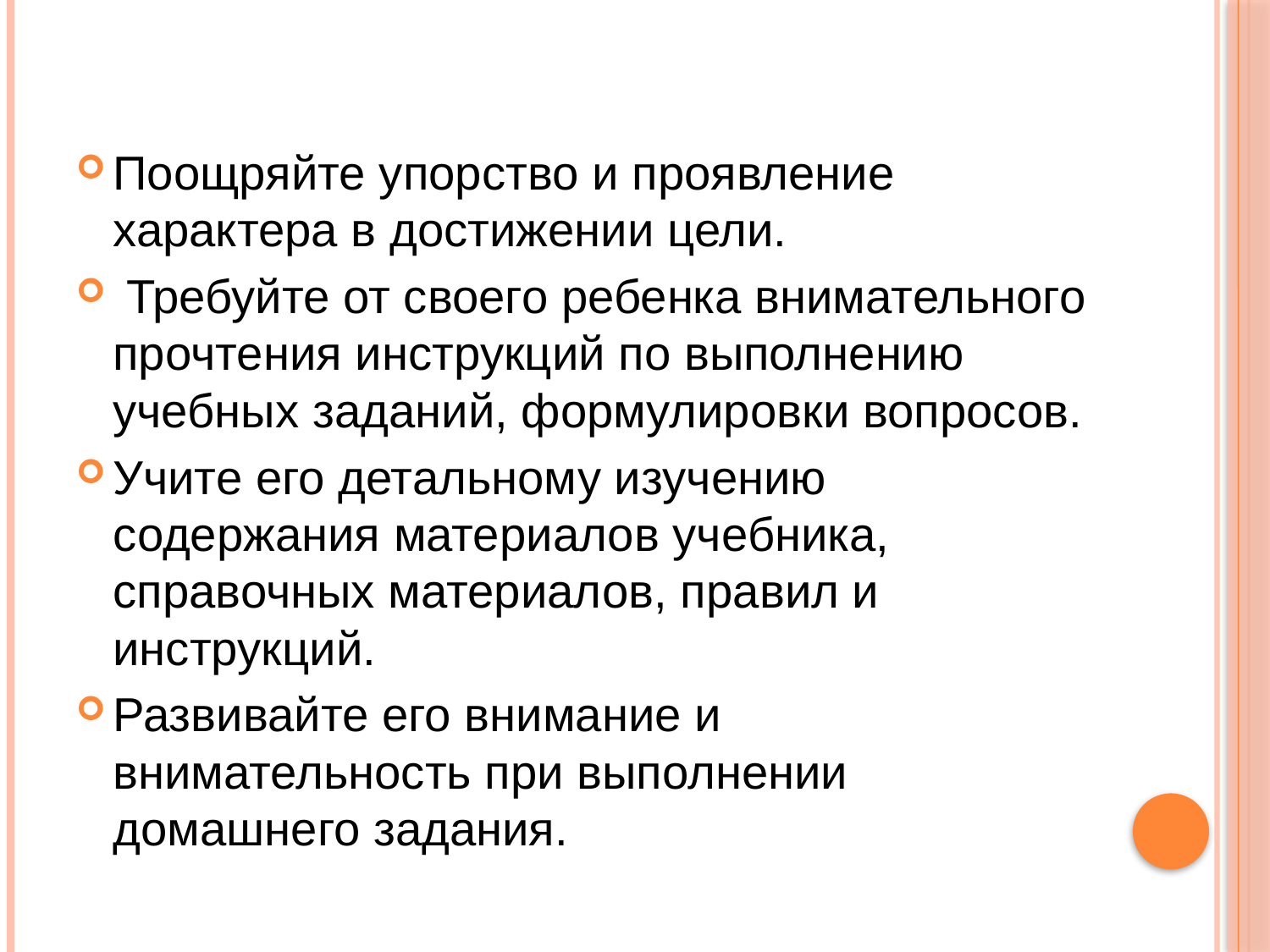

Поощряйте упорство и проявление характера в достижении цели.
 Требуйте от своего ребенка внимательного прочтения инструкций по выполнению учебных заданий, формулировки вопросов.
Учите его детальному изучению содержания материалов учебника, справочных материалов, правил и инструкций.
Развивайте его внимание и внимательность при выполнении домашнего задания.